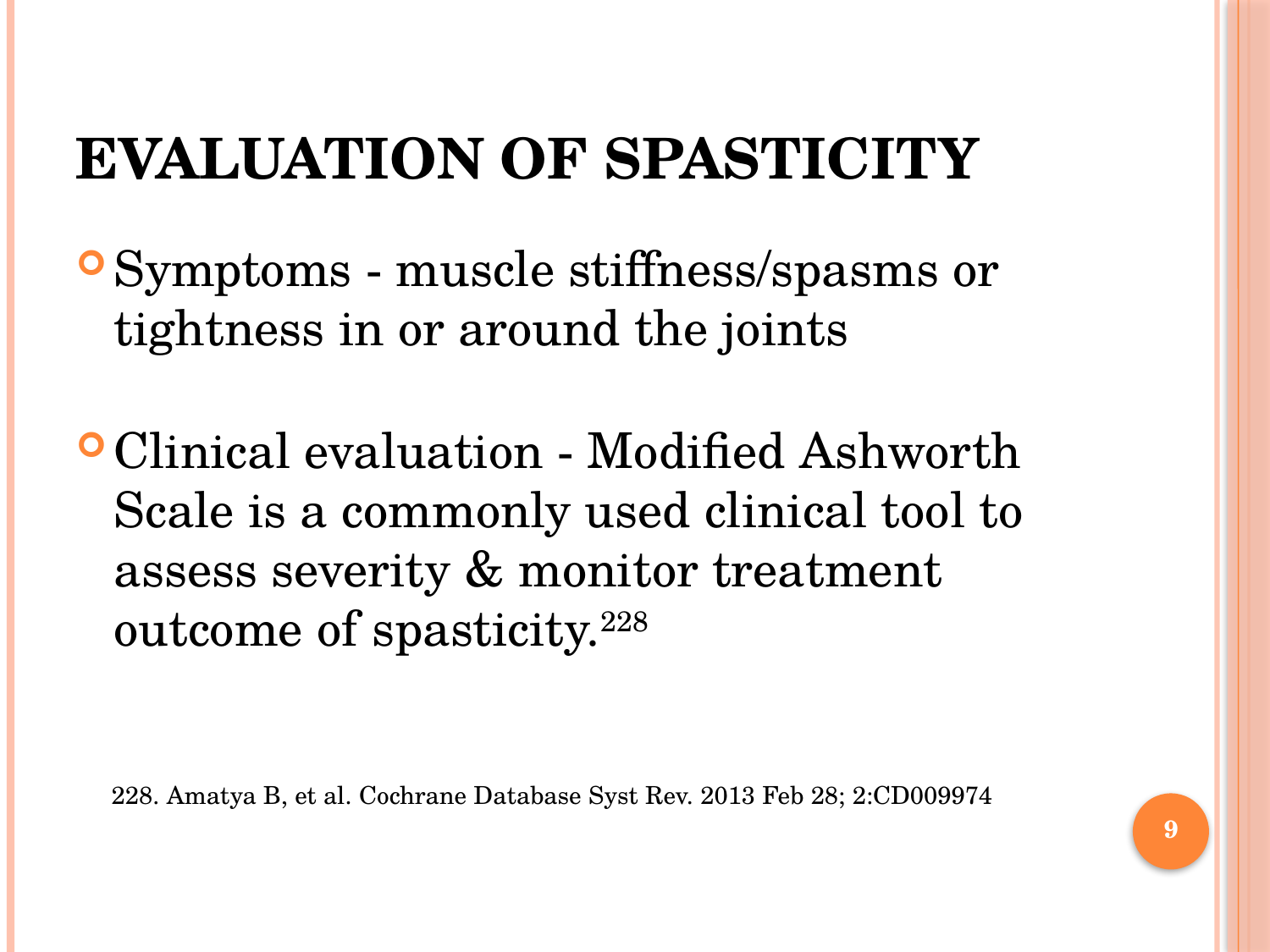

# Evaluation of spasticity
Symptoms - muscle stiffness/spasms or tightness in or around the joints

Clinical evaluation - Modified Ashworth Scale is a commonly used clinical tool to assess severity & monitor treatment outcome of spasticity.228

   228. Amatya B, et al. Cochrane Database Syst Rev. 2013 Feb 28; 2:CD009974
9